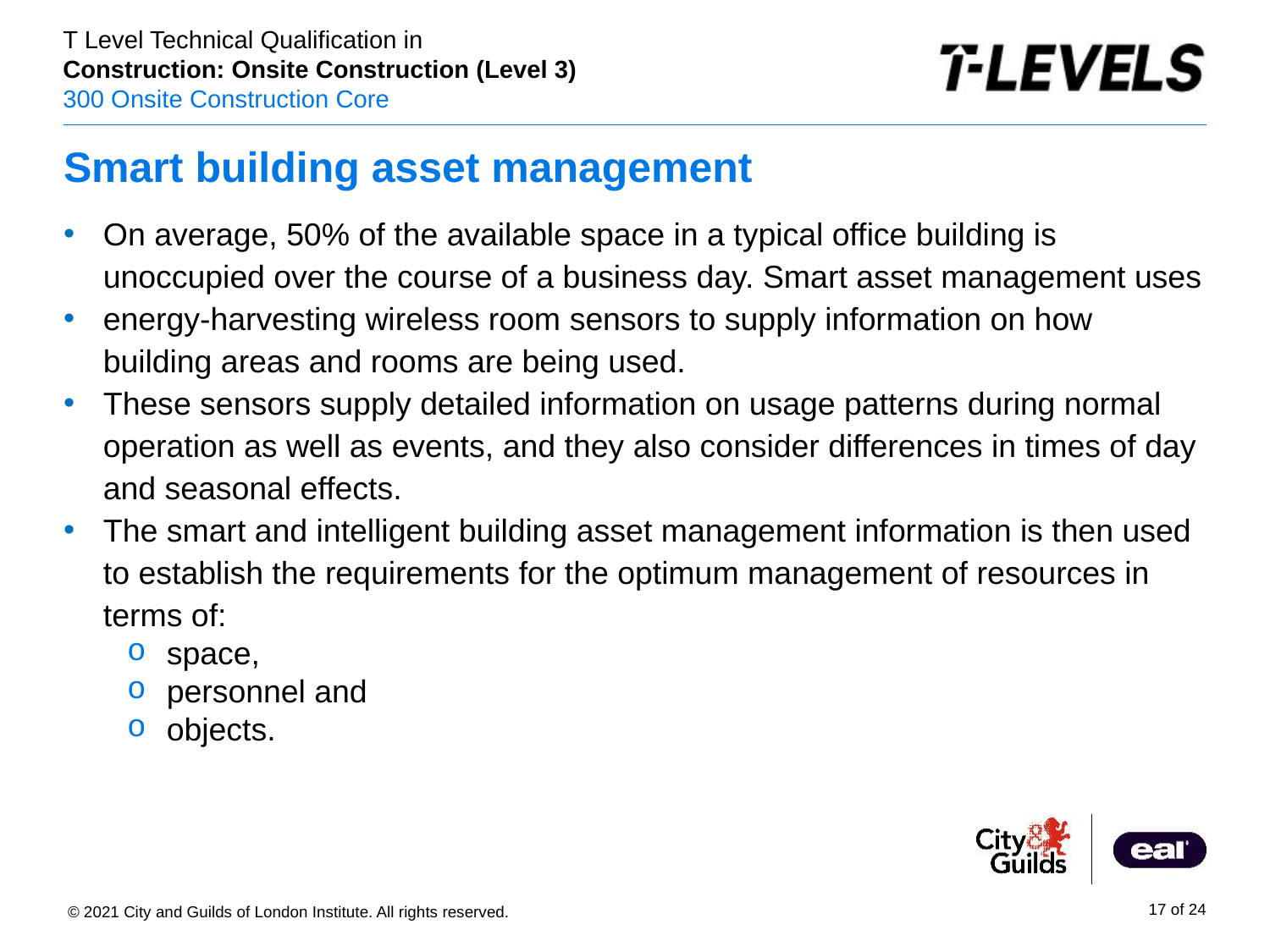

# Smart building asset management
On average, 50% of the available space in a typical office building is unoccupied over the course of a business day. Smart asset management uses
energy-harvesting wireless room sensors to supply information on how building areas and rooms are being used.
These sensors supply detailed information on usage patterns during normal operation as well as events, and they also consider differences in times of day and seasonal effects.
The smart and intelligent building asset management information is then used to establish the requirements for the optimum management of resources in terms of:
space,
personnel and
objects.